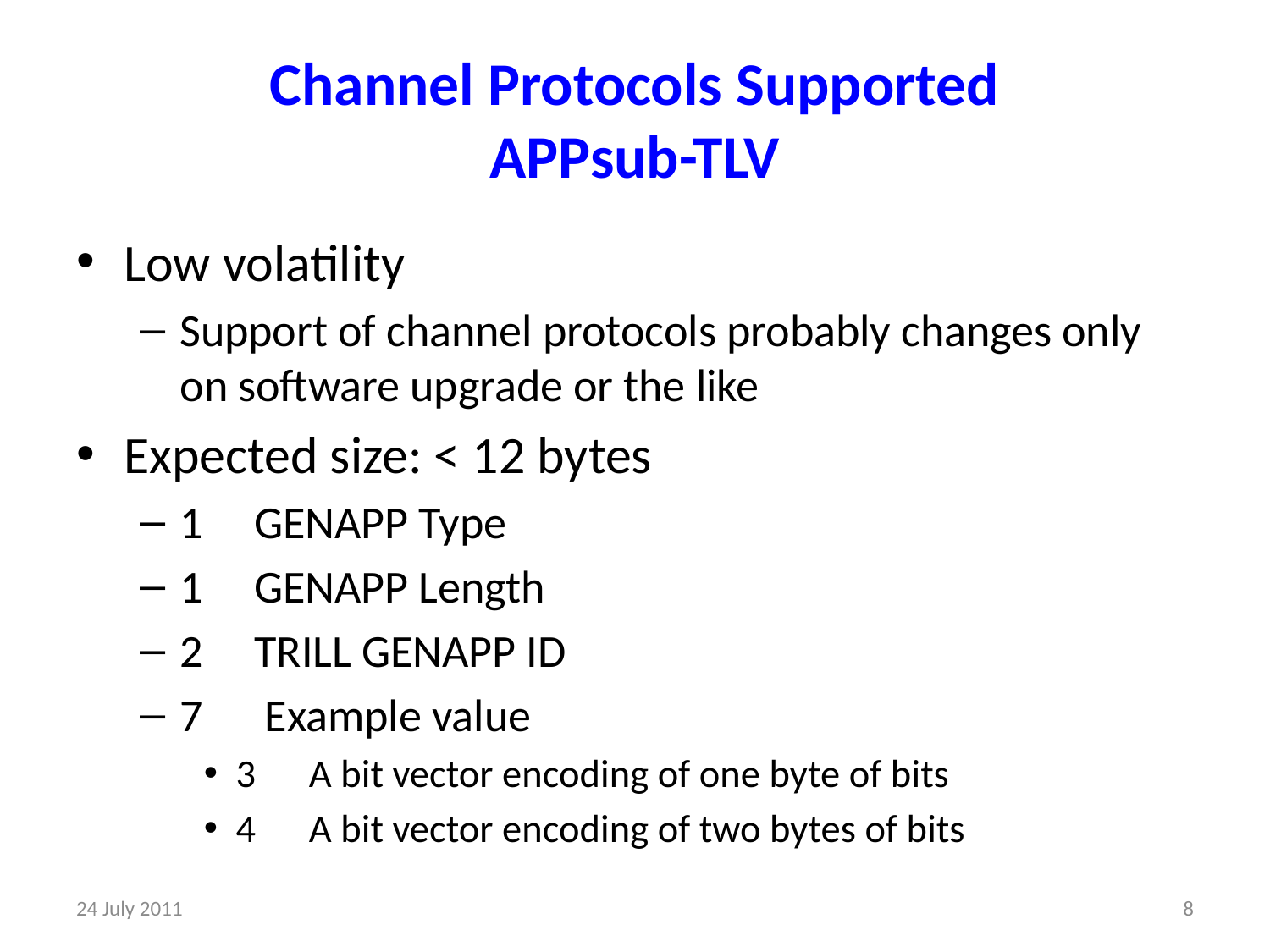

# Channel Protocols Supported APPsub-TLV
Low volatility
Support of channel protocols probably changes only on software upgrade or the like
Expected size: < 12 bytes
1     GENAPP Type
1     GENAPP Length
2     TRILL GENAPP ID
7      Example value
3      A bit vector encoding of one byte of bits
4      A bit vector encoding of two bytes of bits
24 July 2011
8